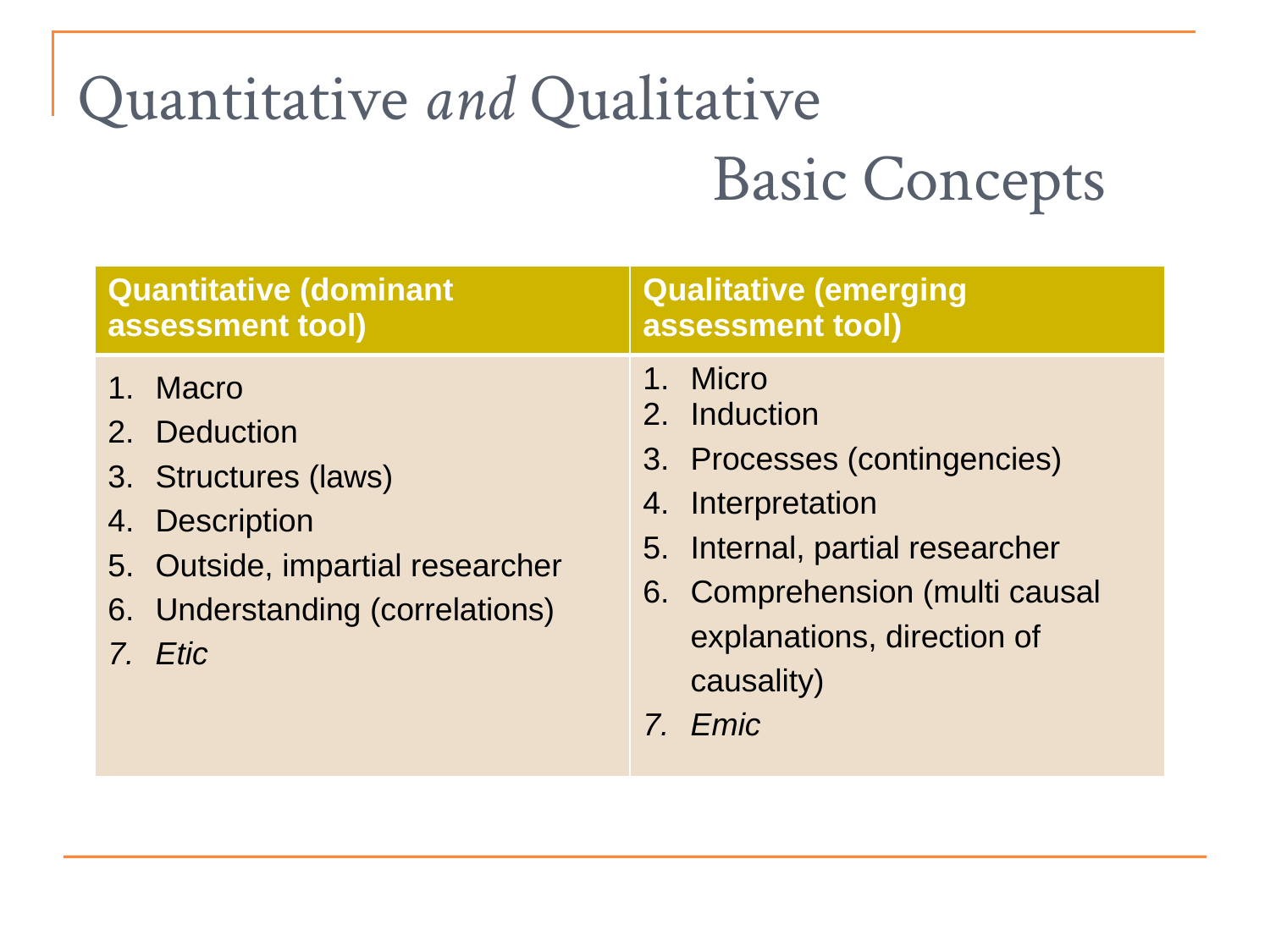

# Quantitative and Qualitative Basic Concepts
| Quantitative (dominant assessment tool) | Qualitative (emerging assessment tool) |
| --- | --- |
| Macro Deduction Structures (laws) Description Outside, impartial researcher Understanding (correlations) Etic | Micro Induction Processes (contingencies) Interpretation Internal, partial researcher Comprehension (multi causal explanations, direction of causality) Emic |